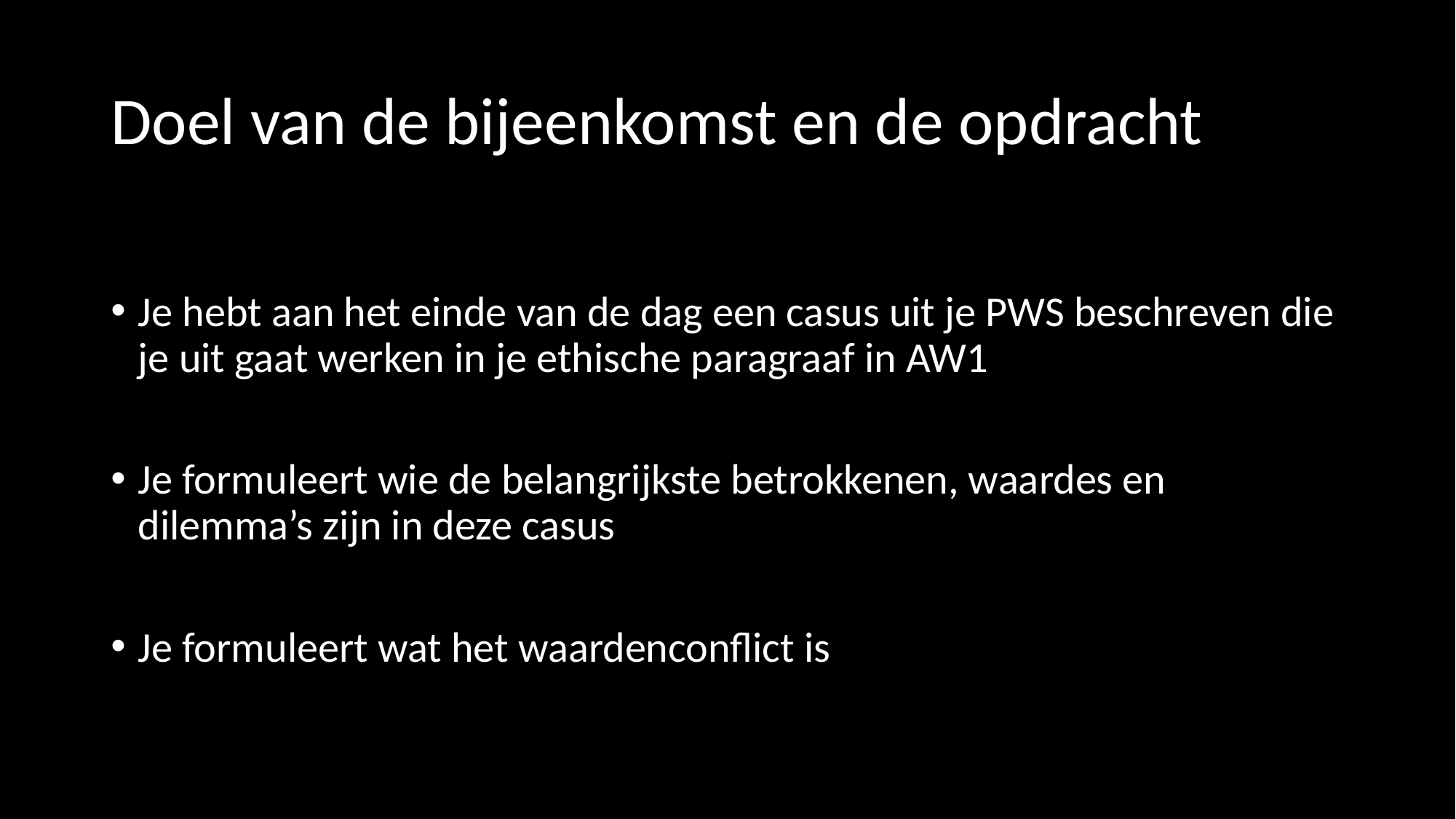

# Doel van de bijeenkomst en de opdracht

Je hebt aan het einde van de dag een casus uit je PWS beschreven die je uit gaat werken in je ethische paragraaf in AW1

Je formuleert wie de belangrijkste betrokkenen, waardes en dilemma’s zijn in deze casus

Je formuleert wat het waardenconflict is